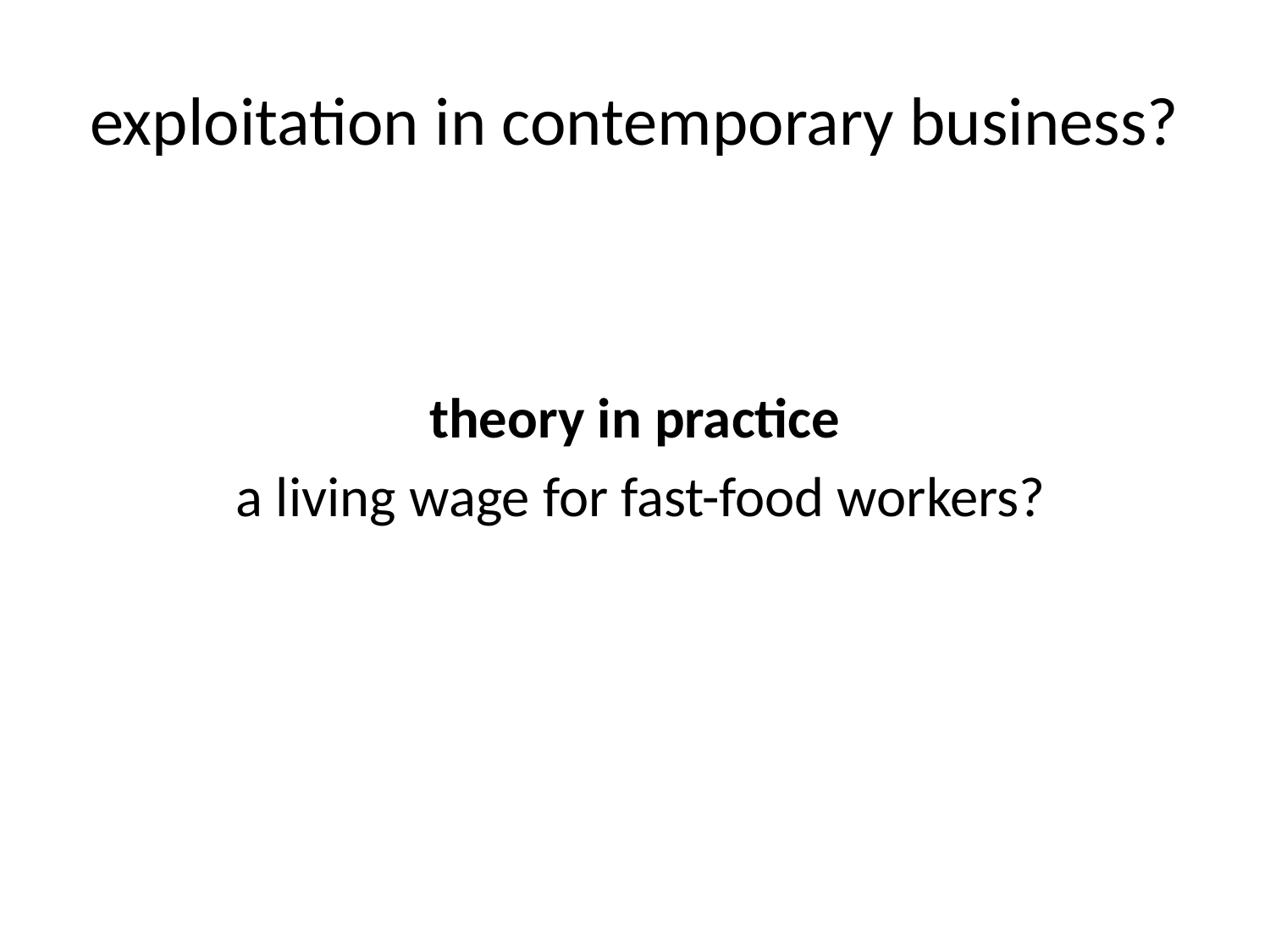

# exploitation in contemporary business?

theory in practice
 a living wage for fast-food workers?